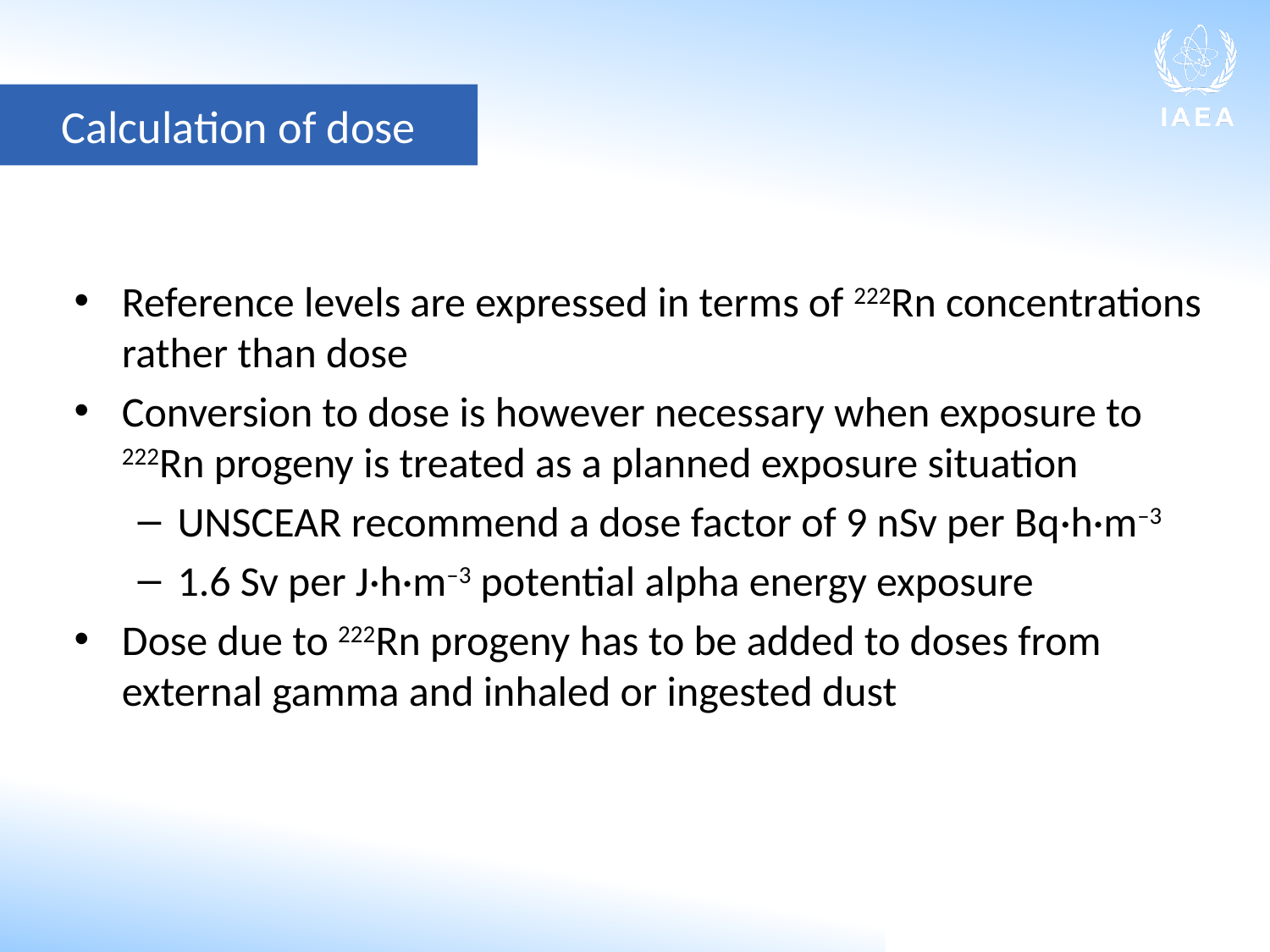

Calculation of dose
Reference levels are expressed in terms of 222Rn concentrations rather than dose
Conversion to dose is however necessary when exposure to 222Rn progeny is treated as a planned exposure situation
UNSCEAR recommend a dose factor of 9 nSv per Bq·h·m–3
1.6 Sv per J·h·m–3 potential alpha energy exposure
Dose due to 222Rn progeny has to be added to doses from external gamma and inhaled or ingested dust